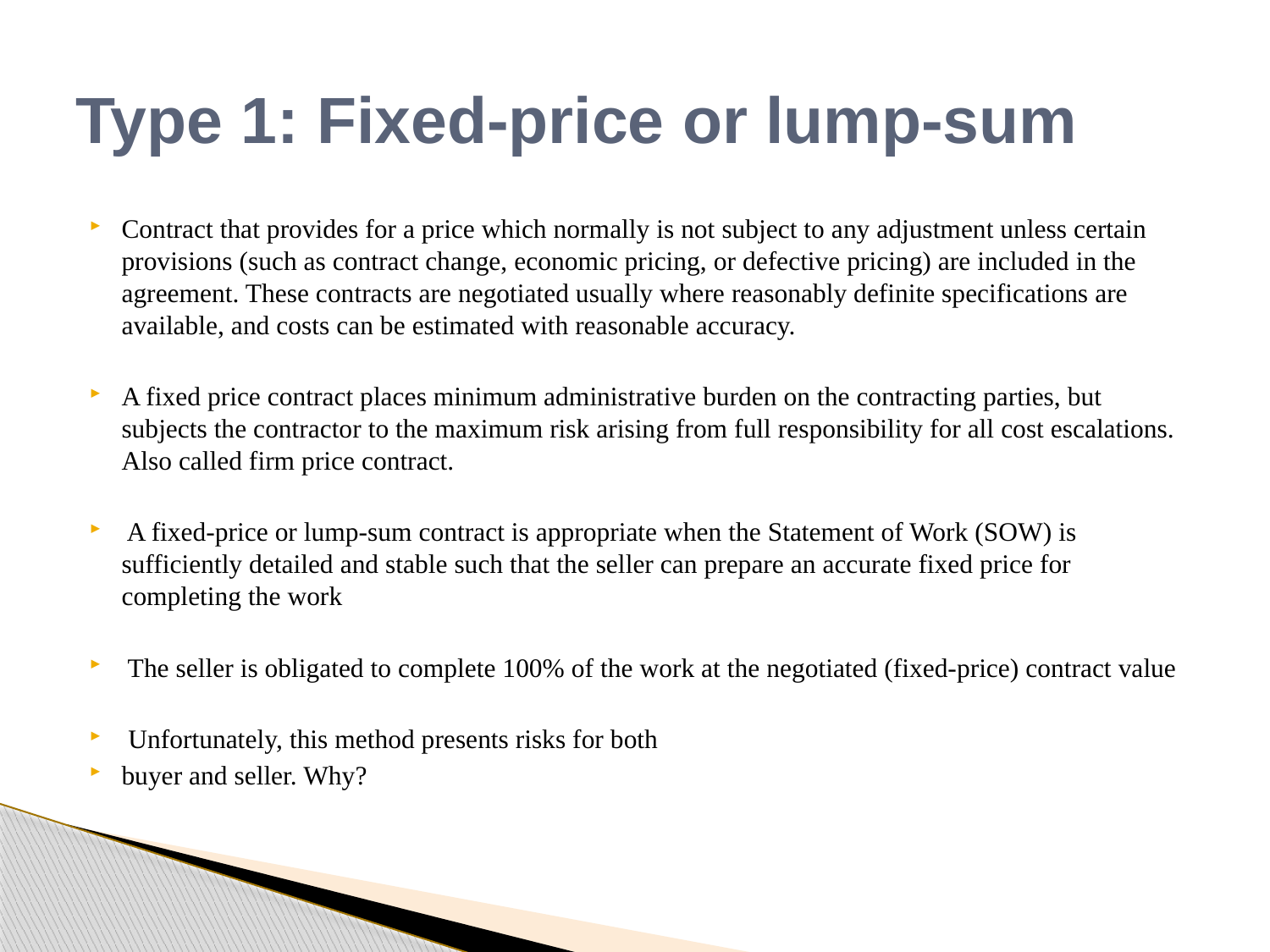

# Type 1: Fixed-price or lump-sum
Contract that provides for a price which normally is not subject to any adjustment unless certain provisions (such as contract change, economic pricing, or defective pricing) are included in the agreement. These contracts are negotiated usually where reasonably definite specifications are available, and costs can be estimated with reasonable accuracy.

A fixed price contract places minimum administrative burden on the contracting parties, but subjects the contractor to the maximum risk arising from full responsibility for all cost escalations. Also called firm price contract.

 A fixed-price or lump-sum contract is appropriate when the Statement of Work (SOW) is sufficiently detailed and stable such that the seller can prepare an accurate fixed price for completing the work

 The seller is obligated to complete 100% of the work at the negotiated (fixed-price) contract value

 Unfortunately, this method presents risks for both
buyer and seller. Why?